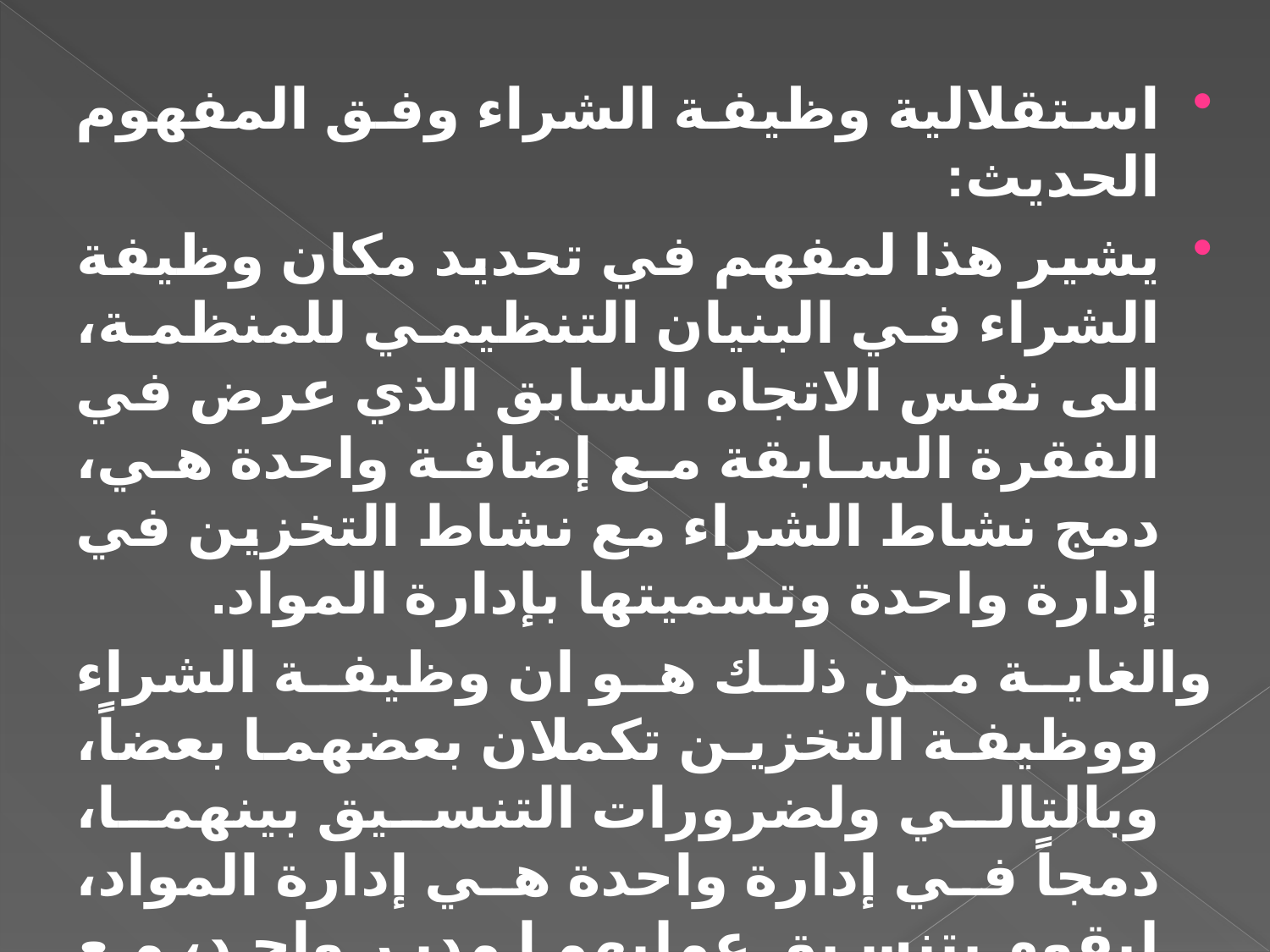

استقلالية وظيفة الشراء وفق المفهوم الحديث:
يشير هذا لمفهم في تحديد مكان وظيفة الشراء في البنيان التنظيمي للمنظمة، الى نفس الاتجاه السابق الذي عرض في الفقرة السابقة مع إضافة واحدة هي، دمج نشاط الشراء مع نشاط التخزين في إدارة واحدة وتسميتها بإدارة المواد.
والغاية من ذلك هو ان وظيفة الشراء ووظيفة التخزين تكملان بعضهما بعضاً، وبالتالي ولضرورات التنسيق بينهما، دمجاً في إدارة واحدة هي إدارة المواد، ليقوم بتنسيق عمليهما مدير واحد، مع ضمان الاستقلالية في العمل لكل منهما، حيث يترأس كل من وظيفة الشراء ووظيفة التخزين رئيسان يعملان تحت مظلة مدير المواد. والشكل (4) يوضح الشكل التنظيمي